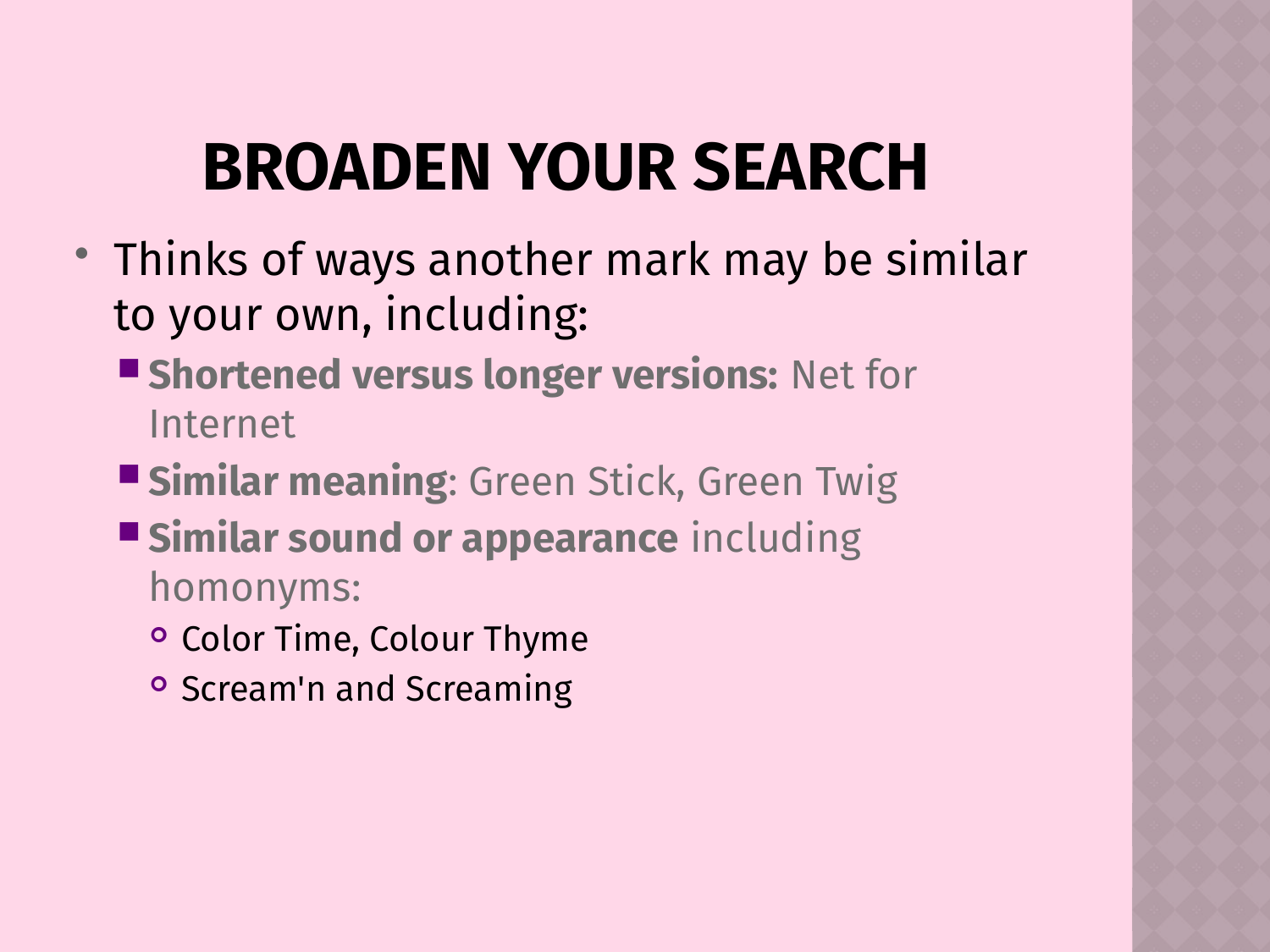

# Broaden your Search
Thinks of ways another mark may be similar to your own, including:
Shortened versus longer versions: Net for Internet
Similar meaning: Green Stick, Green Twig
Similar sound or appearance including homonyms:
Color Time, Colour Thyme
Scream'n and Screaming